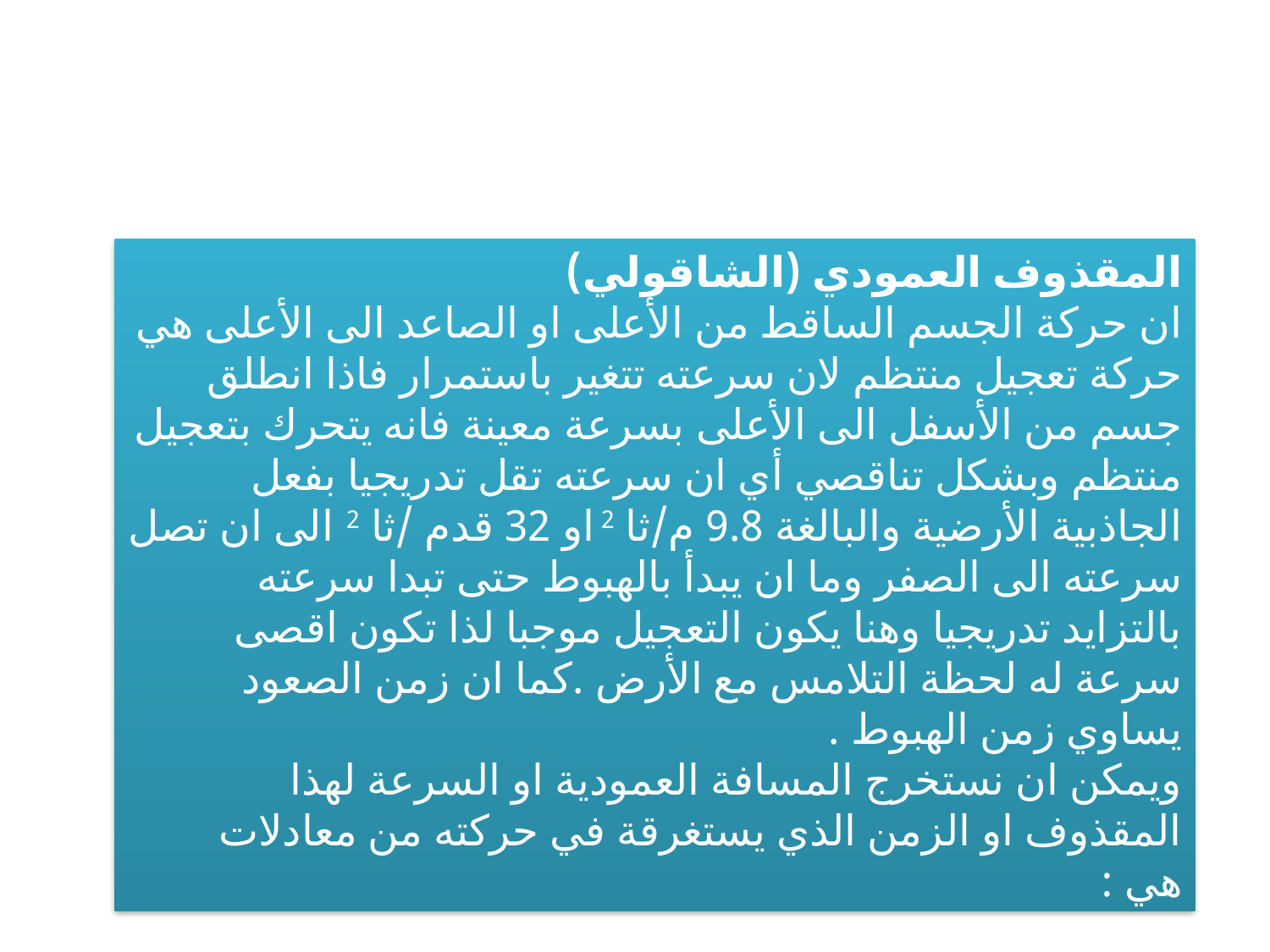

المقذوف العمودي (الشاقولي)
ان حركة الجسم الساقط من الأعلى او الصاعد الى الأعلى هي حركة تعجيل منتظم لان سرعته تتغير باستمرار فاذا انطلق جسم من الأسفل الى الأعلى بسرعة معينة فانه يتحرك بتعجيل منتظم وبشكل تناقصي أي ان سرعته تقل تدريجيا بفعل الجاذبية الأرضية والبالغة 9.8 م/ثا 2 او 32 قدم /ثا 2  الى ان تصل سرعته الى الصفر وما ان يبدأ بالهبوط حتى تبدا سرعته بالتزايد تدريجيا وهنا يكون التعجيل موجبا لذا تكون اقصى سرعة له لحظة التلامس مع الأرض .كما ان زمن الصعود يساوي زمن الهبوط .
ويمكن ان نستخرج المسافة العمودية او السرعة لهذا المقذوف او الزمن الذي يستغرقة في حركته من معادلات هي :